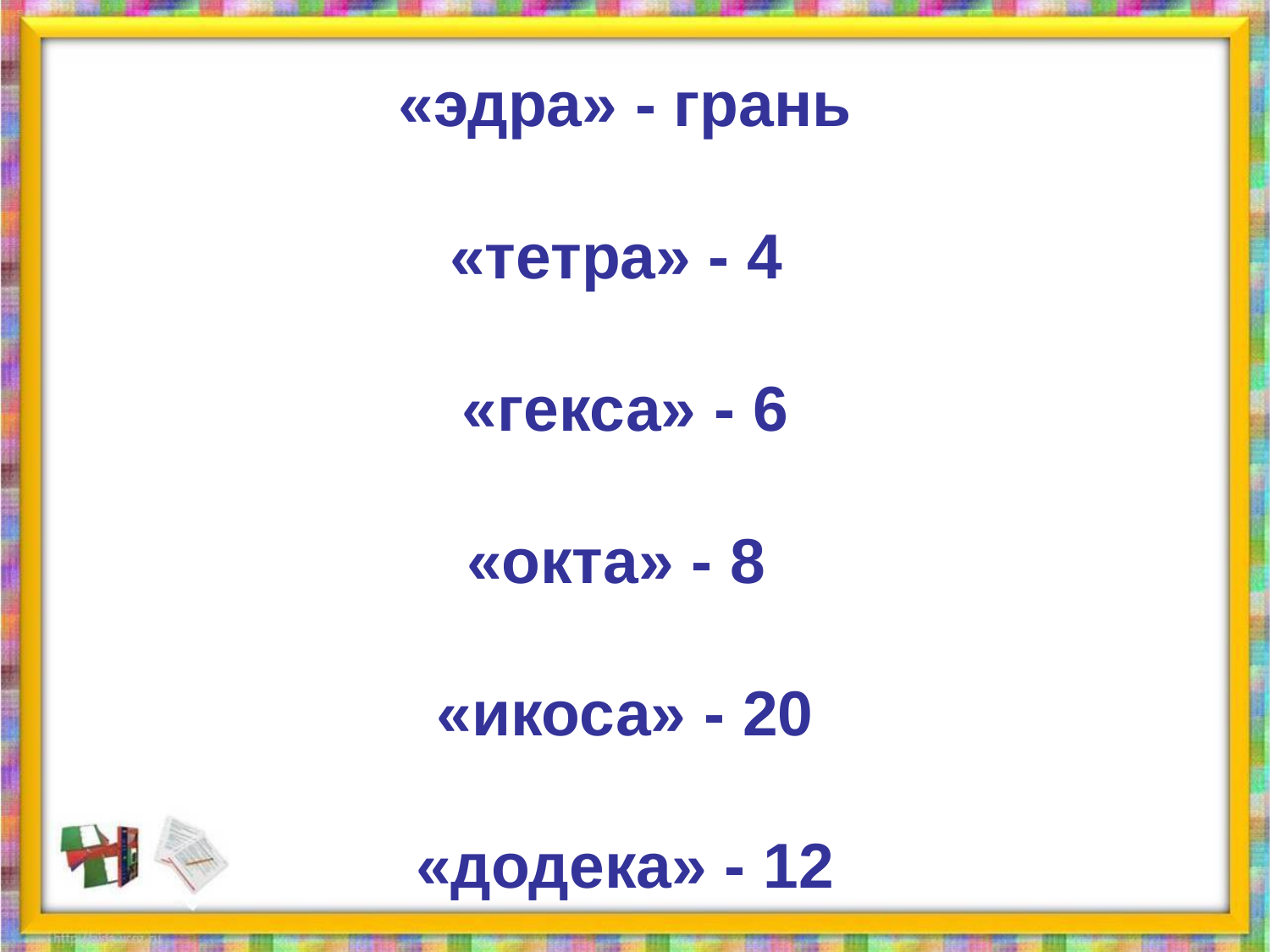

«эдра» - грань

«тетра» - 4

«гекса» - 6

«окта» - 8

«икоса» - 20

«додека» - 12